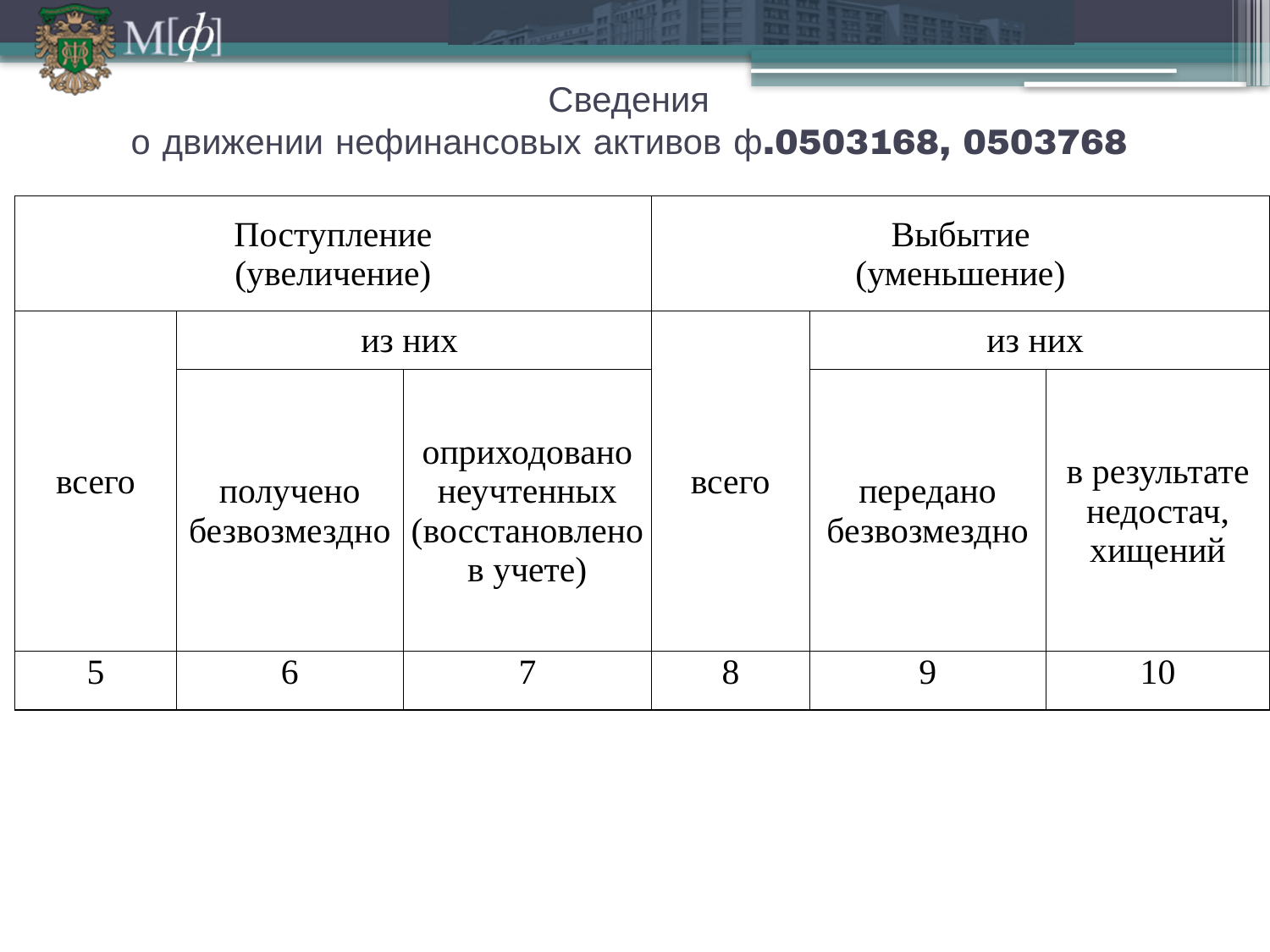

# Сведения о движении нефинансовых активов ф.0503168, 0503768
| Поступление (увеличение) |  |  | Выбытие (уменьшение) |  |  |
| --- | --- | --- | --- | --- | --- |
| всего | из них |  | всего | из них |  |
|  | получено безвозмездно | оприходовано неучтенных (восстановлено в учете) |  | передано безвозмездно | в результате недостач, хищений |
| 5 | 6 | 7 | 8 | 9 | 10 |
04.02.2016